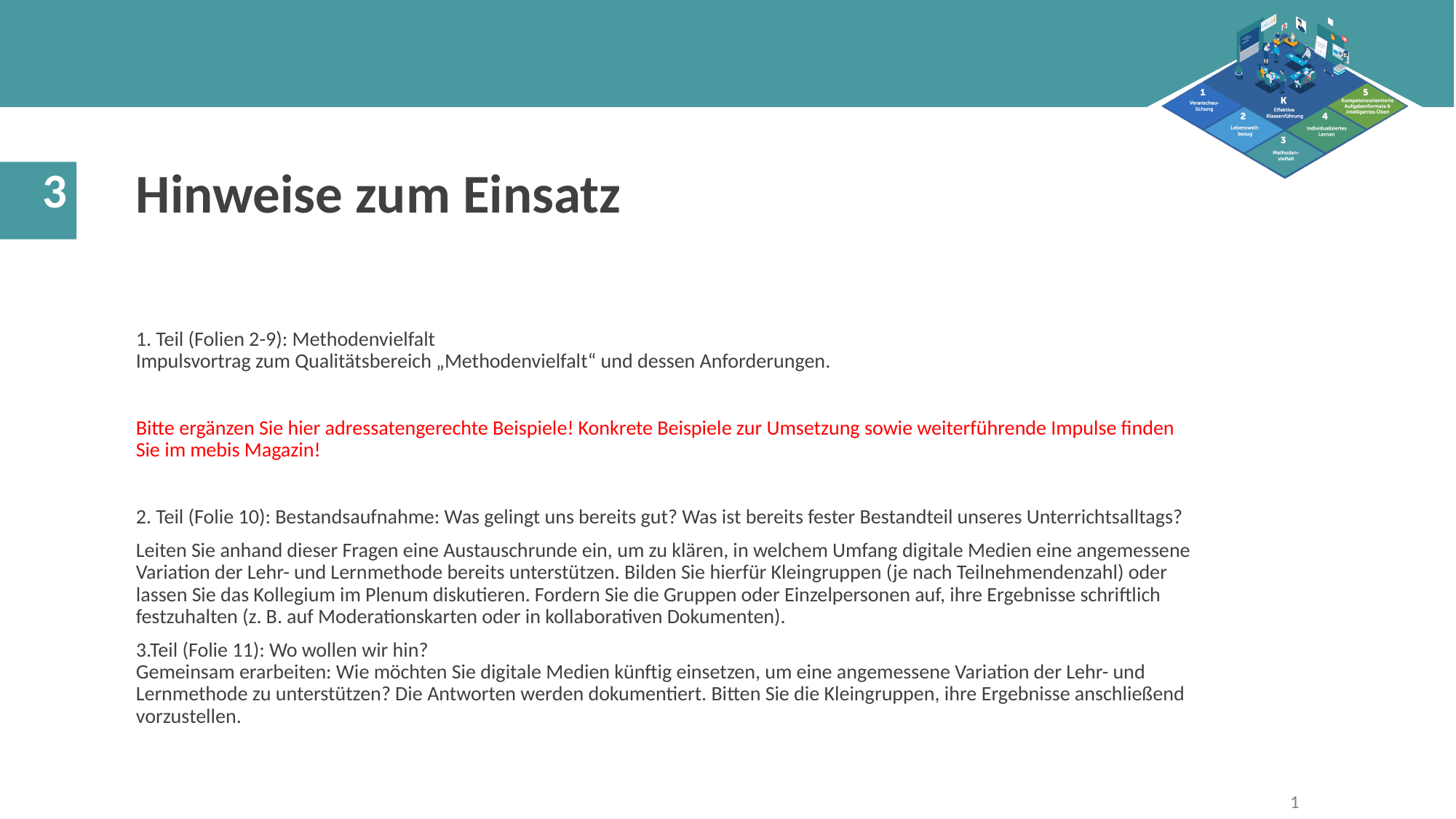

Hinweise zum Einsatz
1. Teil (Folien 2-9): Methodenvielfalt
Impulsvortrag zum Qualitätsbereich „Methodenvielfalt“ und dessen Anforderungen.

Bitte ergänzen Sie hier adressatengerechte Beispiele! Konkrete Beispiele zur Umsetzung sowie weiterführende Impulse finden Sie im mebis Magazin!

2. Teil (Folie 10): Bestandsaufnahme: Was gelingt uns bereits gut? Was ist bereits fester Bestandteil unseres Unterrichtsalltags?
Leiten Sie anhand dieser Fragen eine Austauschrunde ein, um zu klären, in welchem Umfang digitale Medien eine angemessene Variation der Lehr- und Lernmethode bereits unterstützen. Bilden Sie hierfür Kleingruppen (je nach Teilnehmendenzahl) oder lassen Sie das Kollegium im Plenum diskutieren. Fordern Sie die Gruppen oder Einzelpersonen auf, ihre Ergebnisse schriftlich festzuhalten (z. B. auf Moderationskarten oder in kollaborativen Dokumenten).
3.Teil (Folie 11): Wo wollen wir hin?
Gemeinsam erarbeiten: Wie möchten Sie digitale Medien künftig einsetzen, um eine angemessene Variation der Lehr- und Lernmethode zu unterstützen? Die Antworten werden dokumentiert. Bitten Sie die Kleingruppen, ihre Ergebnisse anschließend vorzustellen.

1